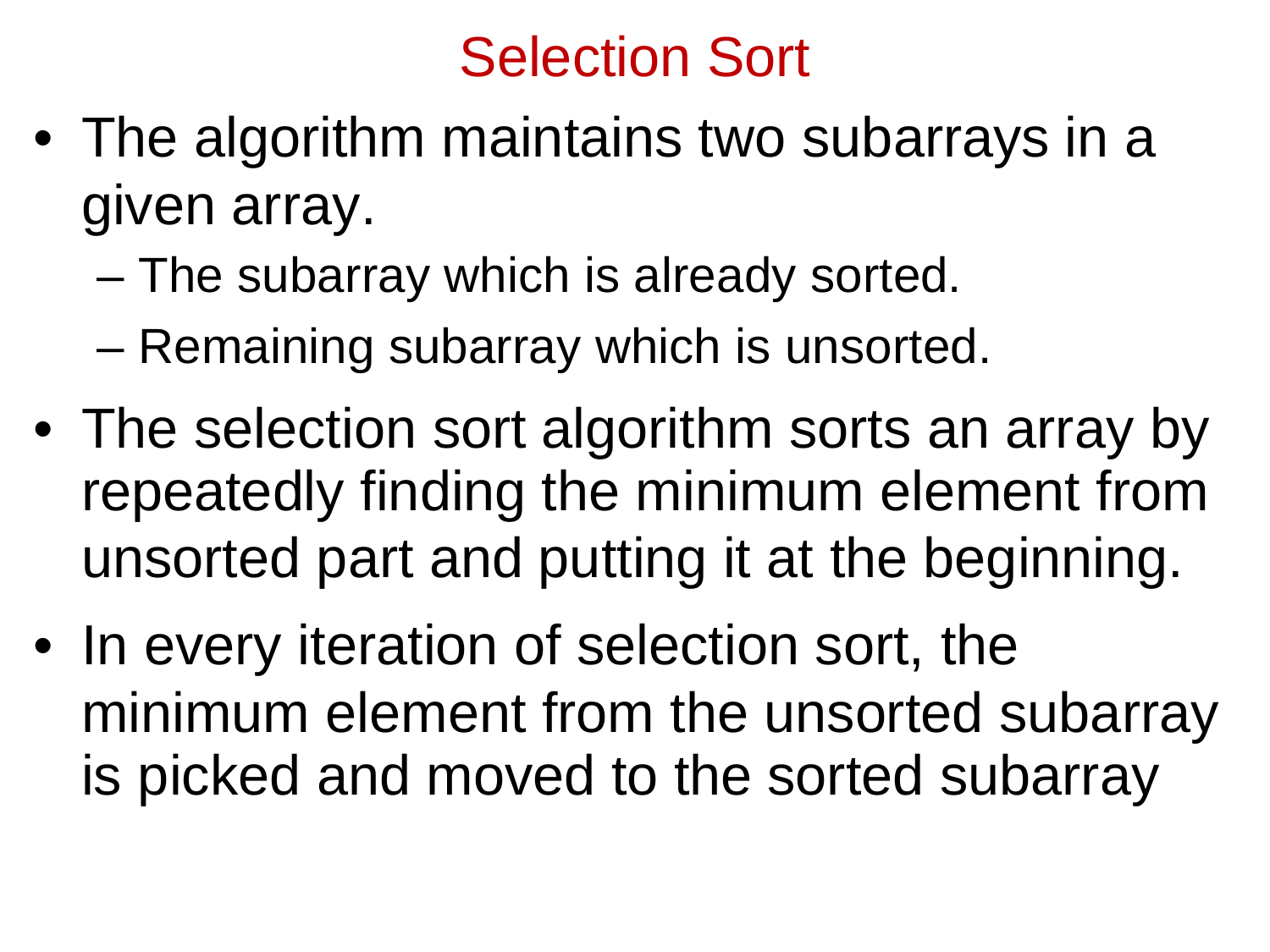

Selection Sort
The algorithm maintains two subarrays given array.
– The subarray which is already sorted.
– Remaining subarray which is unsorted.
•
in a
•
The selection sort
repeatedly finding
unsorted part and
algorithm sorts an array by
the minimum element from
putting it at the beginning.
•
In every iteration of selection sort, the
minimum element from the
is picked and moved to the
unsorted subarray
sorted subarray